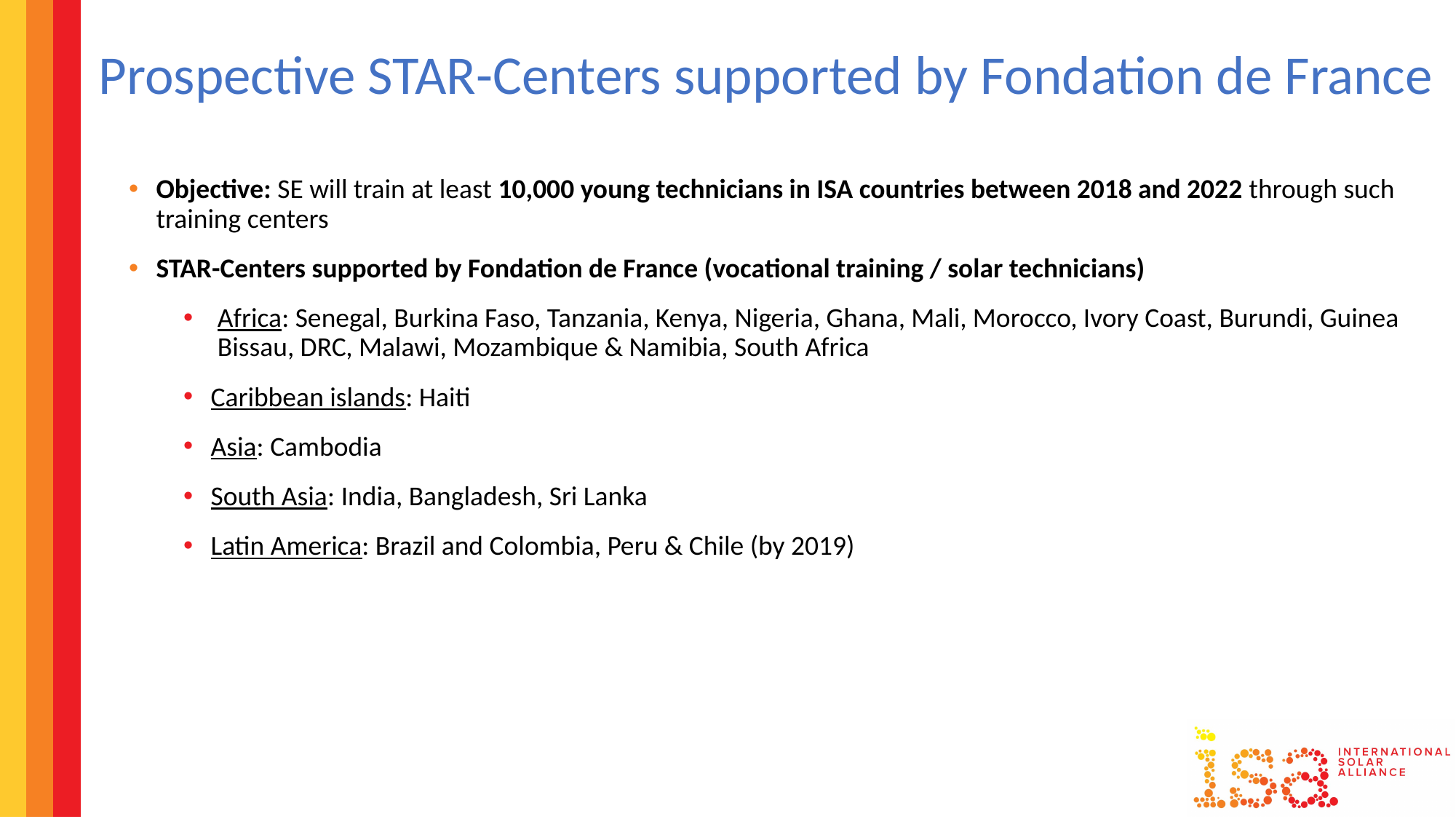

Prospective STAR-Centers supported by Fondation de France
Objective: SE will train at least 10,000 young technicians in ISA countries between 2018 and 2022 through such training centers
STAR-Centers supported by Fondation de France (vocational training / solar technicians)
Africa: Senegal, Burkina Faso, Tanzania, Kenya, Nigeria, Ghana, Mali, Morocco, Ivory Coast, Burundi, Guinea Bissau, DRC, Malawi, Mozambique & Namibia, South Africa
Caribbean islands: Haiti
Asia: Cambodia
South Asia: India, Bangladesh, Sri Lanka
Latin America: Brazil and Colombia, Peru & Chile (by 2019)